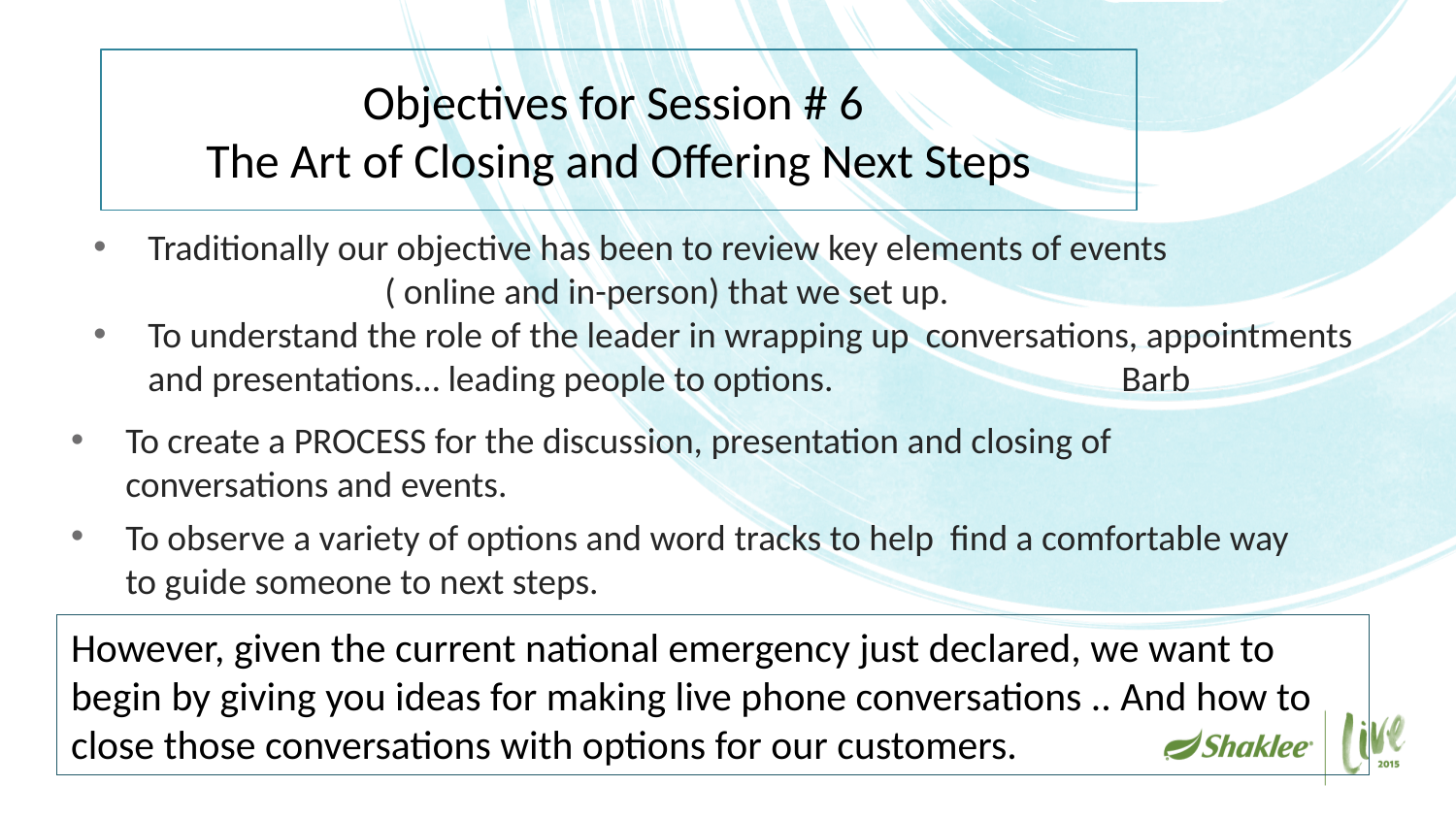

# Objectives for Session # 6 The Art of Closing and Offering Next Steps
Traditionally our objective has been to review key elements of events
		( online and in-person) that we set up.
To understand the role of the leader in wrapping up  conversations, appointments and presentations… leading people to options.                                   Barb

To create a PROCESS for the discussion, presentation and closing of conversations and events.
To observe a variety of options and word tracks to help  find a comfortable way to guide someone to next steps.
However, given the current national emergency just declared, we want to begin by giving you ideas for making live phone conversations .. And how to close those conversations with options for our customers.